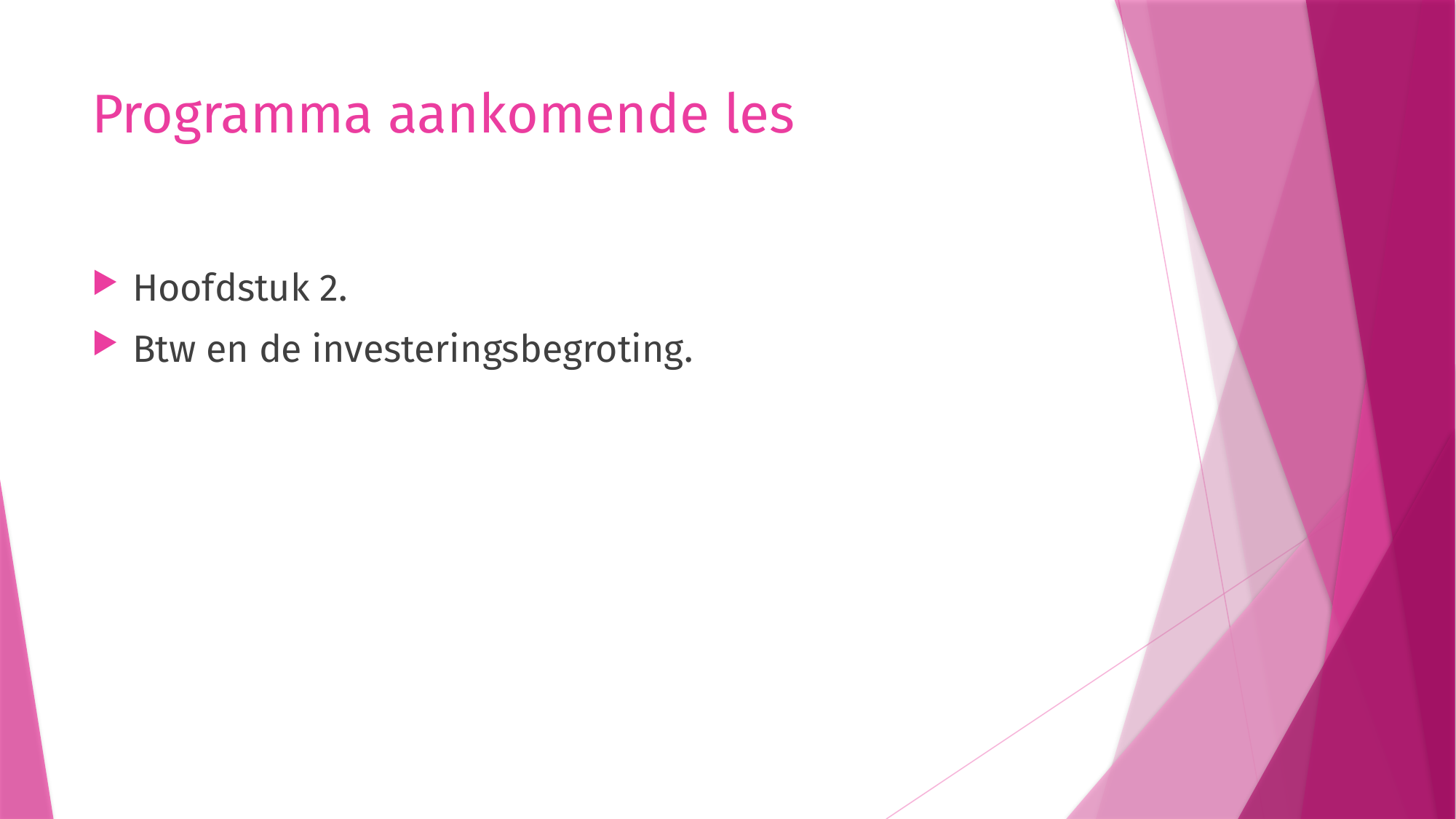

# Programma aankomende les
Hoofdstuk 2.
Btw en de investeringsbegroting.